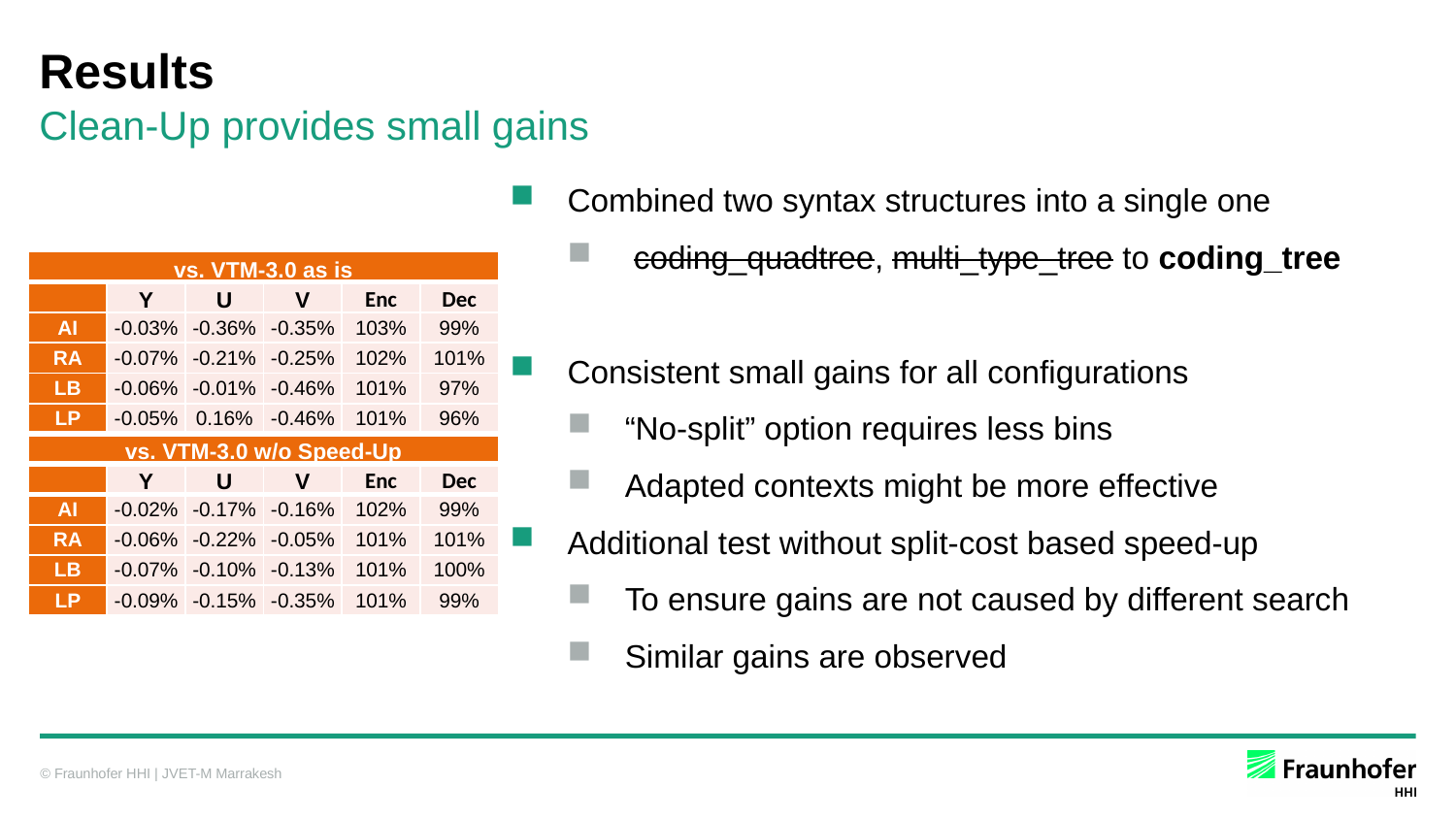

# Results
Clean-Up provides small gains
Combined two syntax structures into a single one
 coding_quadtree, multi_type_tree to coding_tree

Consistent small gains for all configurations
“No-split” option requires less bins
Adapted contexts might be more effective
Additional test without split-cost based speed-up
To ensure gains are not caused by different search
Similar gains are observed
| vs. VTM-3.0 as is |  |  |  |  |  |
| --- | --- | --- | --- | --- | --- |
|  | Y | U | V | Enc | Dec |
| AI | -0.03% | -0.36% | -0.35% | 103% | 99% |
| RA | -0.07% | -0.21% | -0.25% | 102% | 101% |
| LB | -0.06% | -0.01% | -0.46% | 101% | 97% |
| LP | -0.05% | 0.16% | -0.46% | 101% | 96% |
| vs. VTM-3.0 w/o Speed-Up |  |  |  |  |  |
|  | Y | U | V | Enc | Dec |
| AI | -0.02% | -0.17% | -0.16% | 102% | 99% |
| RA | -0.06% | -0.22% | -0.05% | 101% | 101% |
| LB | -0.07% | -0.10% | -0.13% | 101% | 100% |
| LP | -0.09% | -0.15% | -0.35% | 101% | 99% |